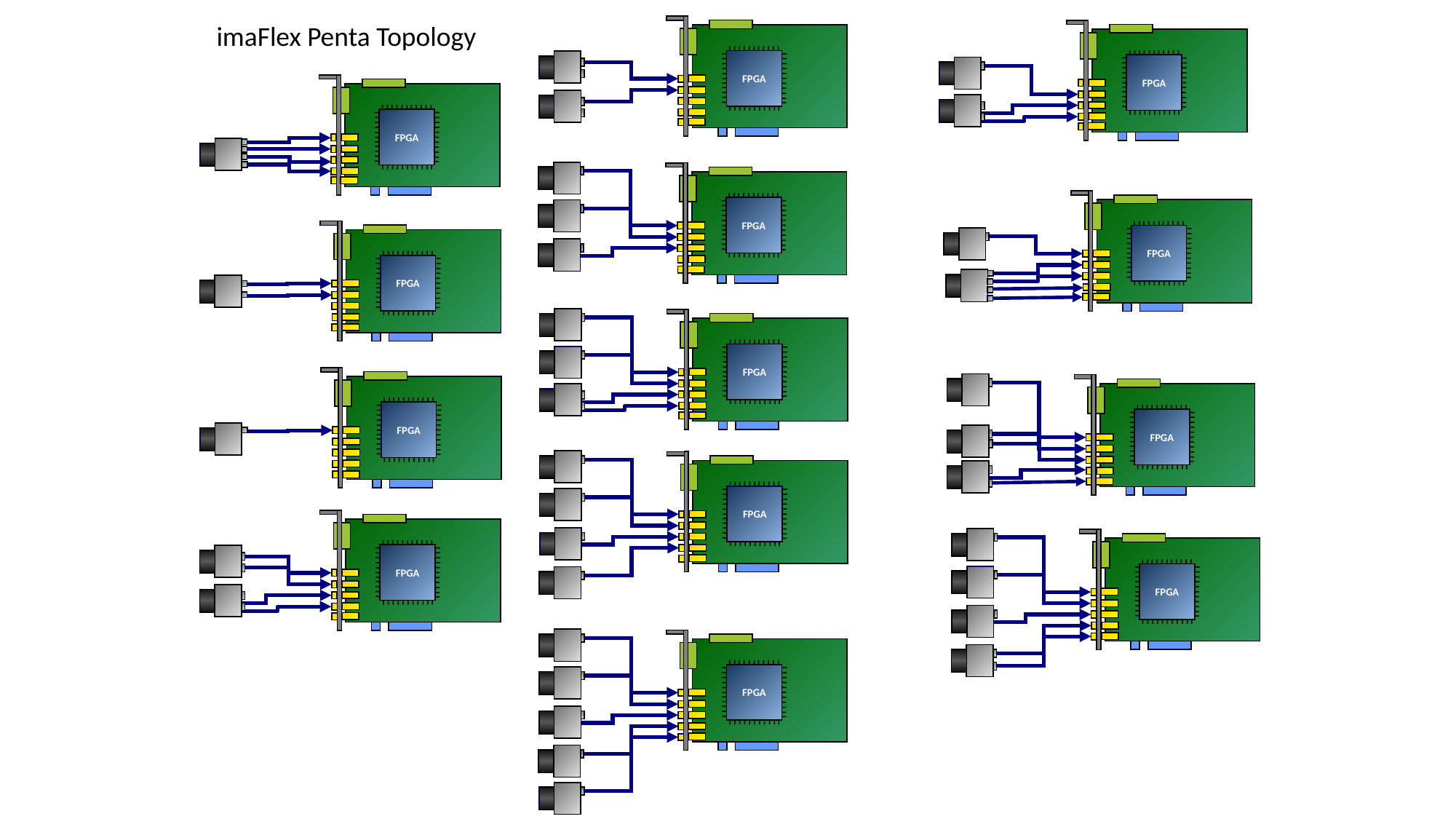

imaFlex Penta Topology

FPGA

FPGA

FPGA

FPGA

FPGA

FPGA

FPGA

FPGA

FPGA

FPGA

FPGA

FPGA

FPGA